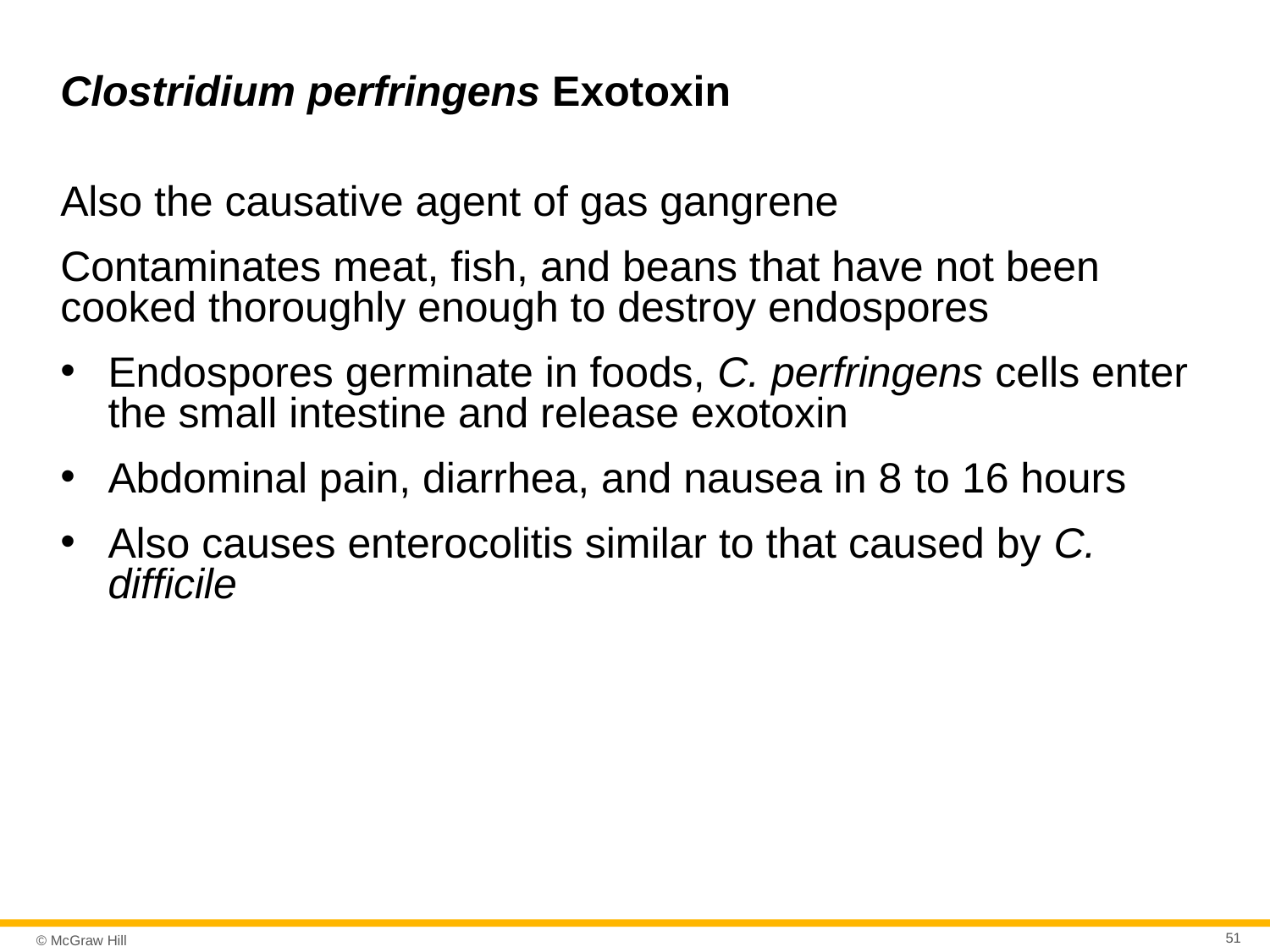

# Clostridium perfringens Exotoxin
Also the causative agent of gas gangrene
Contaminates meat, fish, and beans that have not been cooked thoroughly enough to destroy endospores
Endospores germinate in foods, C. perfringens cells enter the small intestine and release exotoxin
Abdominal pain, diarrhea, and nausea in 8 to 16 hours
Also causes enterocolitis similar to that caused by C. difficile